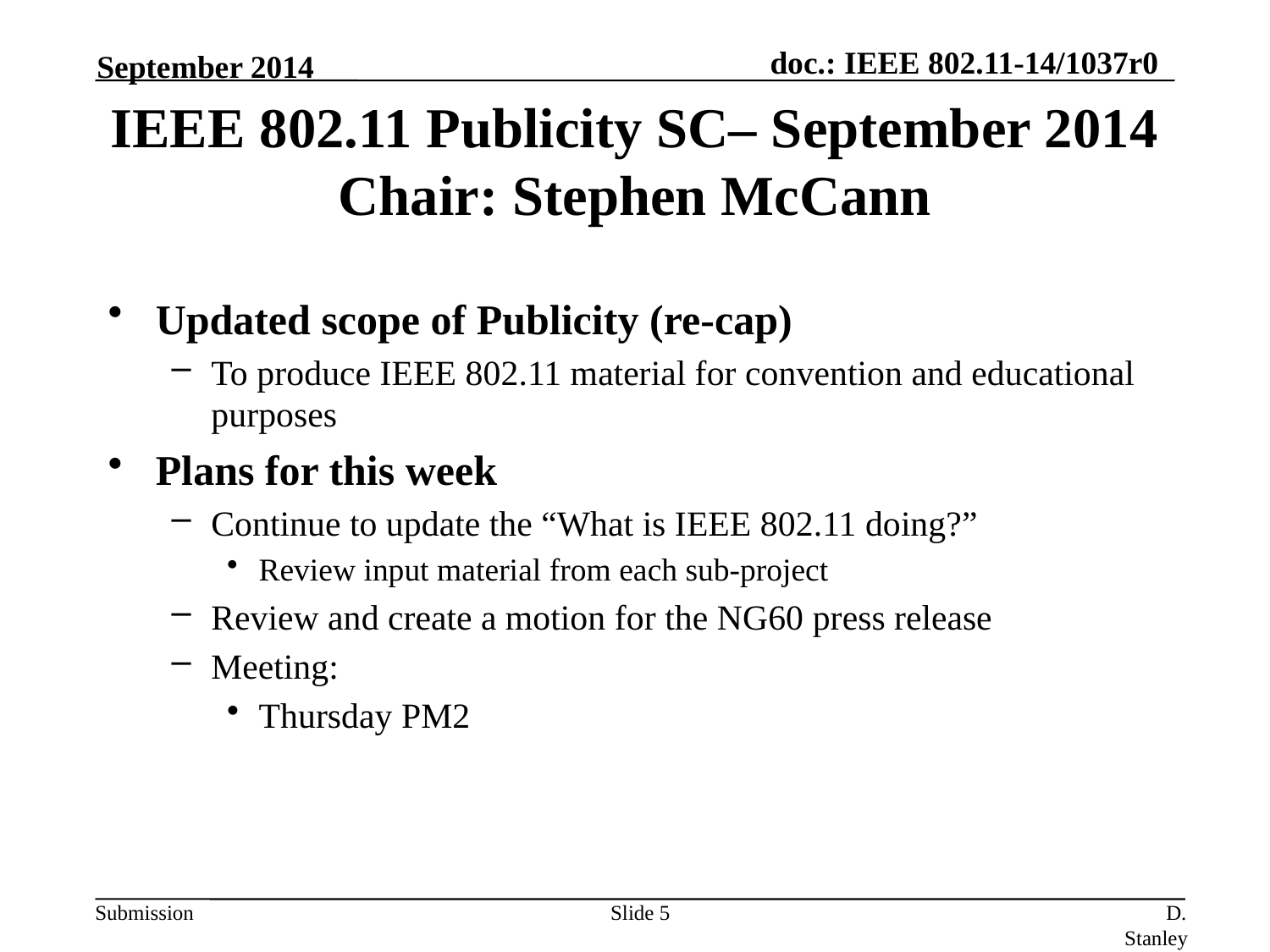

September 2014
IEEE 802.11 Publicity SC– September 2014
Chair: Stephen McCann
Updated scope of Publicity (re-cap)
To produce IEEE 802.11 material for convention and educational purposes
Plans for this week
Continue to update the “What is IEEE 802.11 doing?”
Review input material from each sub-project
Review and create a motion for the NG60 press release
Meeting:
Thursday PM2
Slide 5
D. Stanley, Aruba Networks